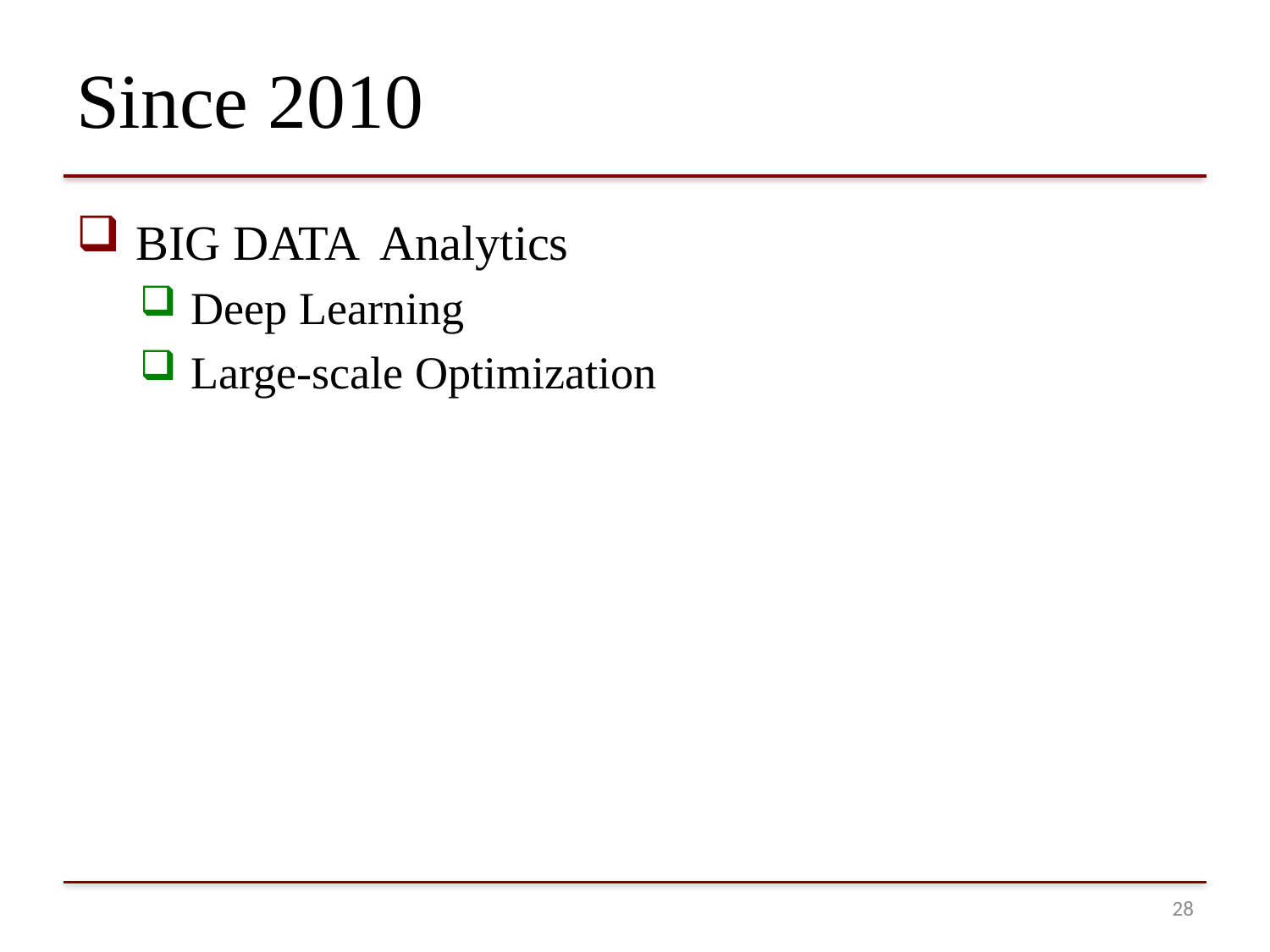

# Since 2010
 BIG DATA  Analytics
 Deep Learning
 Large-scale Optimization
28